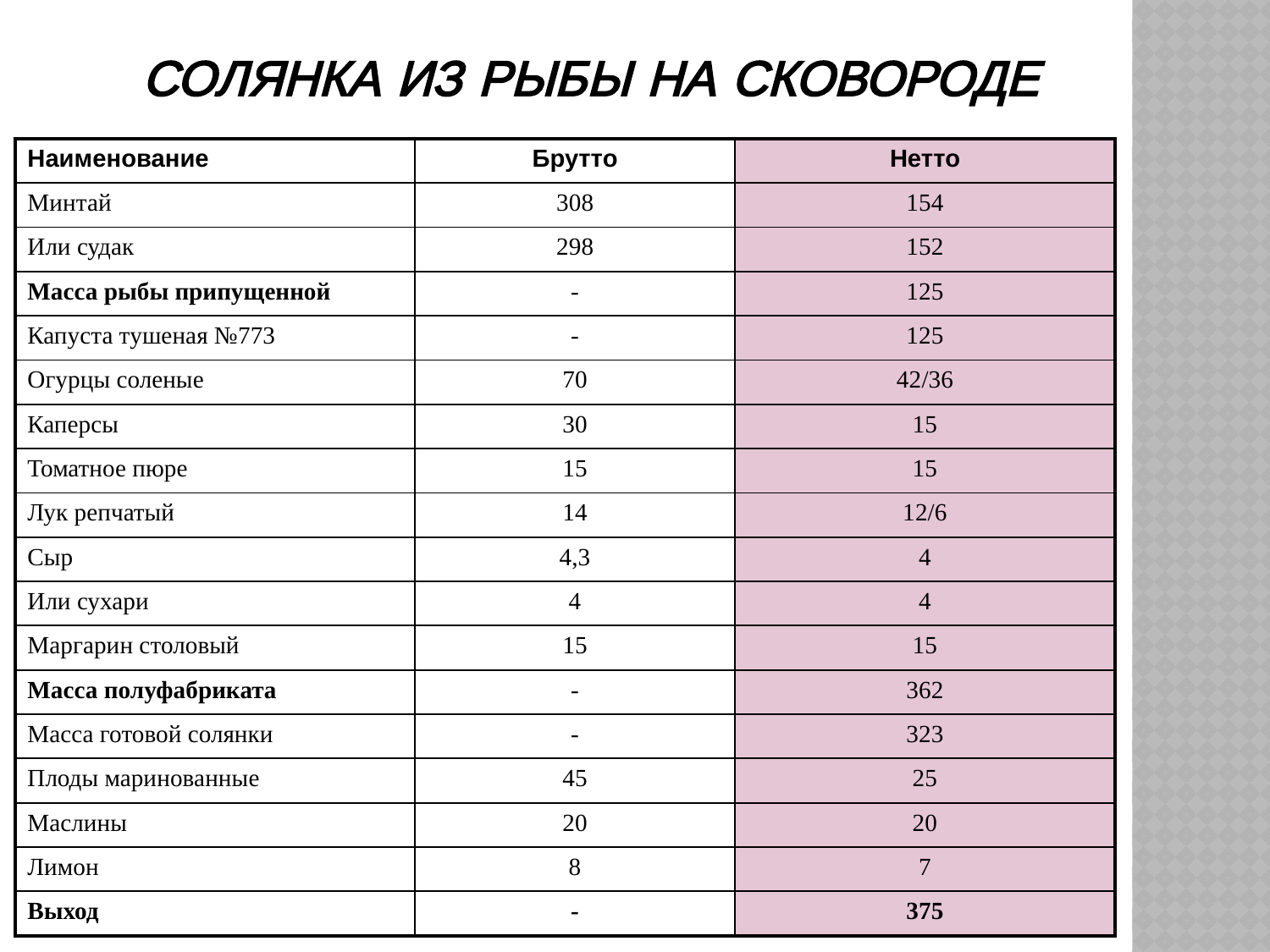

# Солянка из рыбы на сковороде
| Наименование | Брутто | Нетто |
| --- | --- | --- |
| Минтай | 308 | 154 |
| Или судак | 298 | 152 |
| Масса рыбы припущенной | - | 125 |
| Капуста тушеная №773 | - | 125 |
| Огурцы соленые | 70 | 42/36 |
| Каперсы | 30 | 15 |
| Томатное пюре | 15 | 15 |
| Лук репчатый | 14 | 12/6 |
| Сыр | 4,3 | 4 |
| Или сухари | 4 | 4 |
| Маргарин столовый | 15 | 15 |
| Масса полуфабриката | - | 362 |
| Масса готовой солянки | - | 323 |
| Плоды маринованные | 45 | 25 |
| Маслины | 20 | 20 |
| Лимон | 8 | 7 |
| Выход | - | 375 |